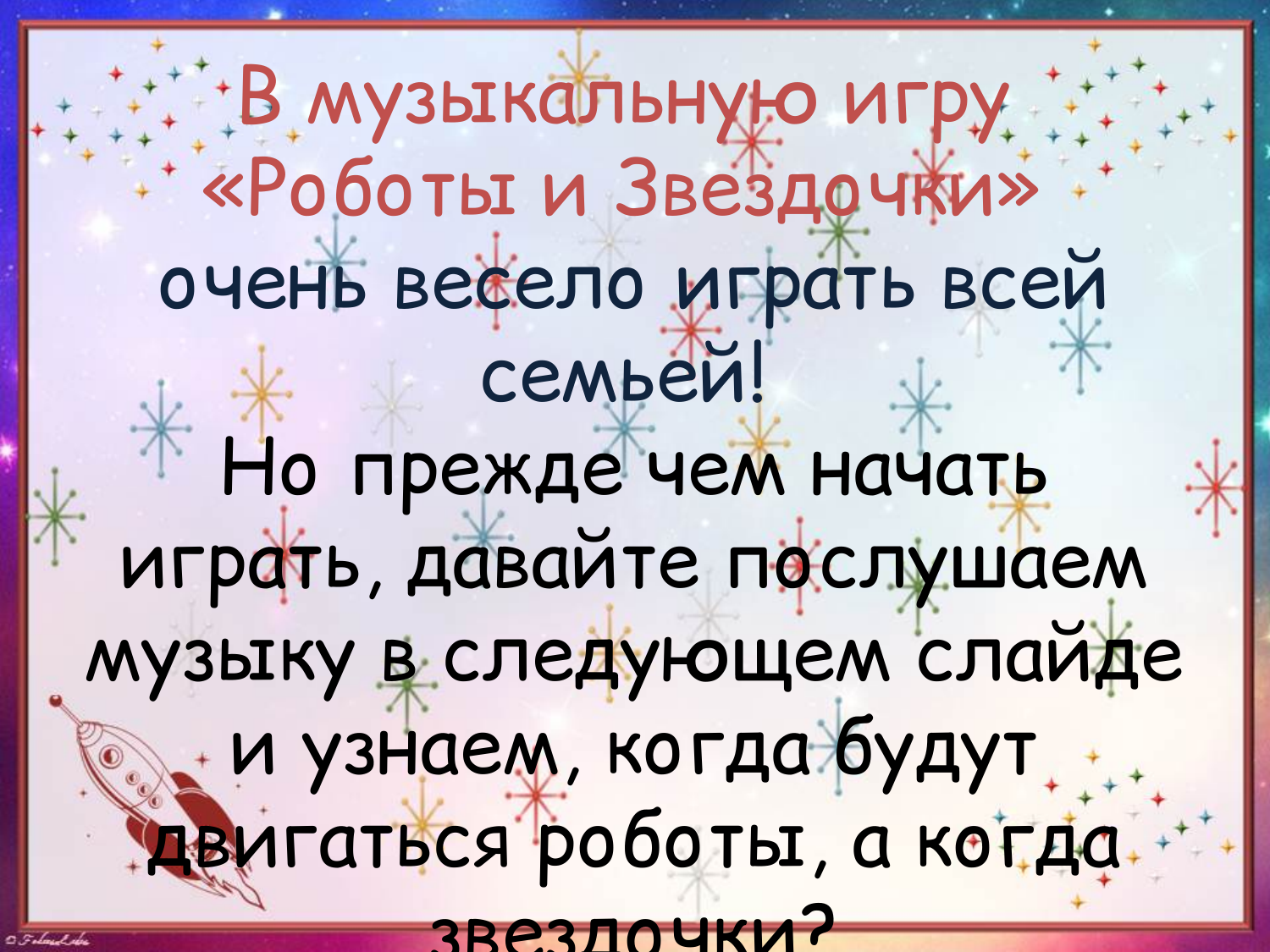

# В музыкальную игру «Роботы и Звездочки» очень весело играть всей семьей! Но прежде чем начать играть, давайте послушаем музыку в следующем слайде и узнаем, когда будут двигаться роботы, а когда звездочки?